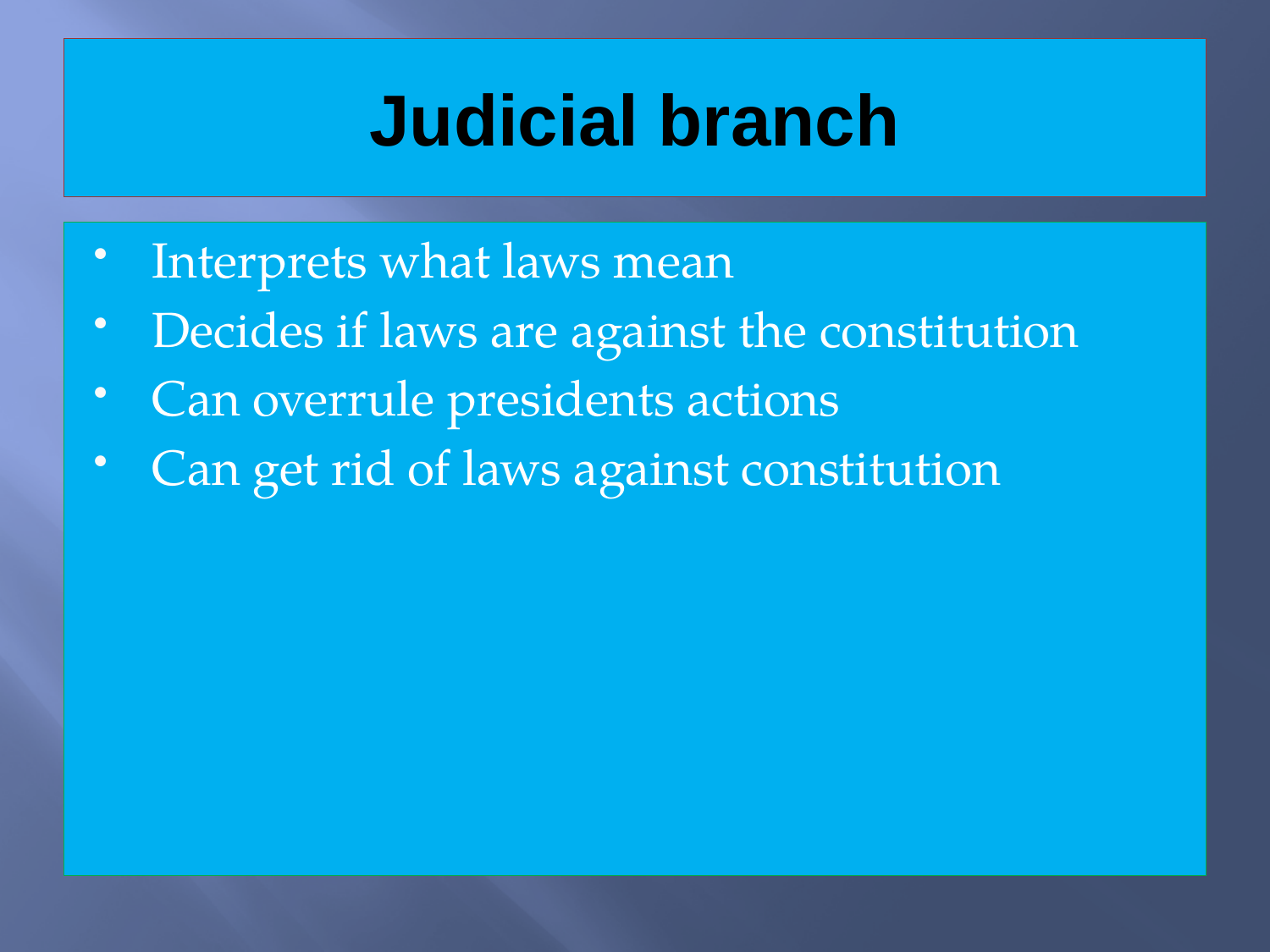

# Judicial branch
Interprets what laws mean
Decides if laws are against the constitution
Can overrule presidents actions
Can get rid of laws against constitution